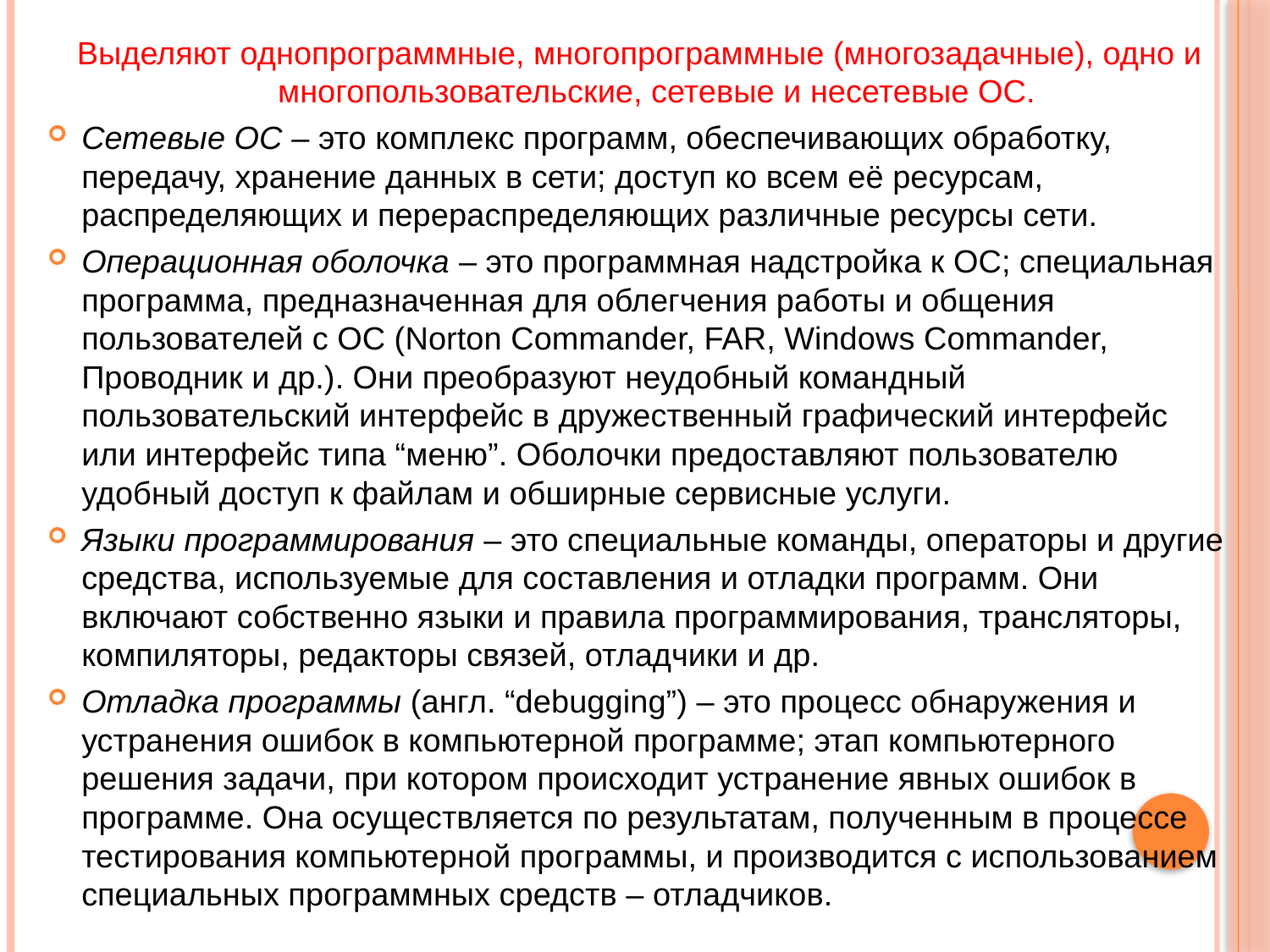

Выделяют однопрограммные, многопрограммные (многозадачные), одно и многопользовательские, сетевые и несетевые ОС.
Сетевые ОС – это комплекс программ, обеспечивающих обработку, передачу, хранение данных в сети; доступ ко всем её ресурсам, распределяющих и перераспределяющих различные ресурсы сети.
Операционная оболочка – это программная надстройка к ОС; специальная программа, предназначенная для облегчения работы и общения пользователей с ОС (Norton Commander, FAR, Windows Commander, Проводник и др.). Они преобразуют неудобный командный пользовательский интерфейс в дружественный графический интерфейс или интерфейс типа “меню”. Оболочки предоставляют пользователю удобный доступ к файлам и обширные сервисные услуги.
Языки программирования – это специальные команды, операторы и другие средства, используемые для составления и отладки программ. Они включают собственно языки и правила программирования, трансляторы, компиляторы, редакторы связей, отладчики и др.
Отладка программы (англ. “debugging”) – это процесс обнаружения и устранения ошибок в компьютерной программе; этап компьютерного решения задачи, при котором происходит устранение явных ошибок в программе. Она осуществляется по результатам, полученным в процессе тестирования компьютерной программы, и производится с использованием специальных программных средств – отладчиков.